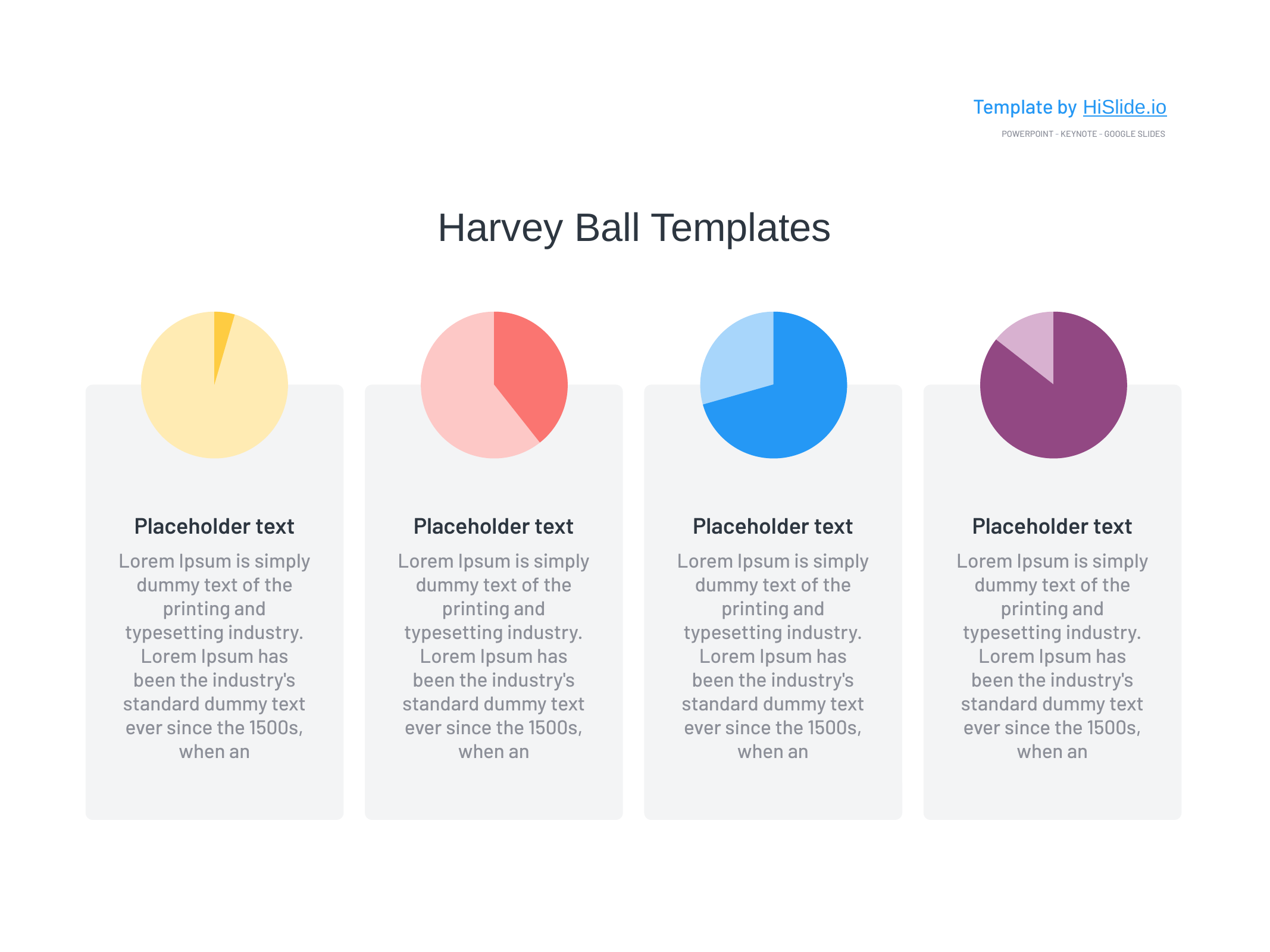

Template by HiSlide.io
PowerPoint - Keynote - Google Slides
Harvey Ball Templates

Placeholder text
Placeholder text
Placeholder text
Placeholder text
Lorem Ipsum is simply dummy text of the printing and typesetting industry. Lorem Ipsum has been the industry's standard dummy text ever since the 1500s, when an
Lorem Ipsum is simply dummy text of the printing and typesetting industry. Lorem Ipsum has been the industry's standard dummy text ever since the 1500s, when an
Lorem Ipsum is simply dummy text of the printing and typesetting industry. Lorem Ipsum has been the industry's standard dummy text ever since the 1500s, when an
Lorem Ipsum is simply dummy text of the printing and typesetting industry. Lorem Ipsum has been the industry's standard dummy text ever since the 1500s, when an